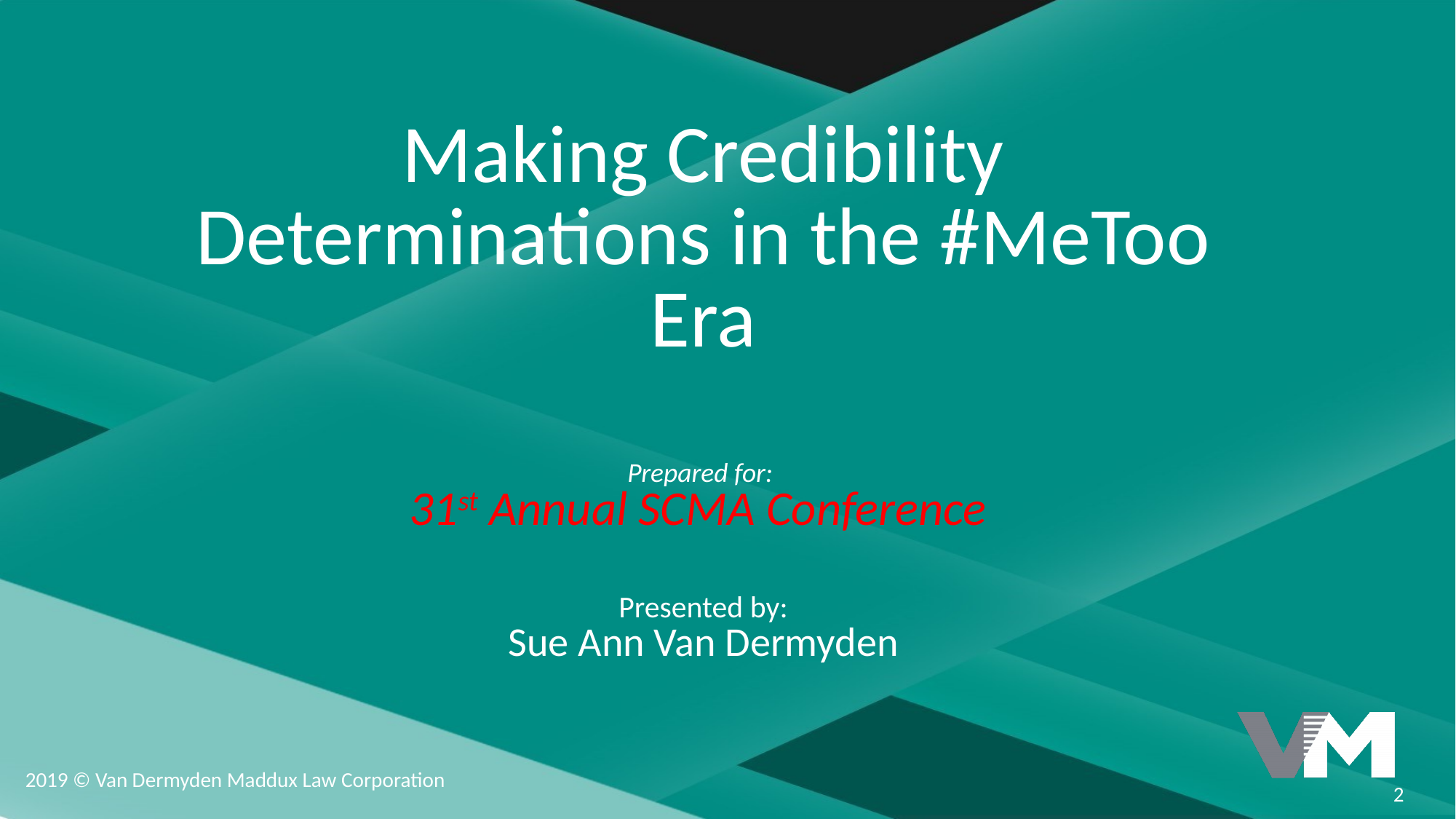

# Making Credibility Determinations in the #MeToo Era Prepared for: 31st Annual SCMA Conference Presented by: Sue Ann Van Dermyden
2019 © Van Dermyden Maddux Law Corporation
2